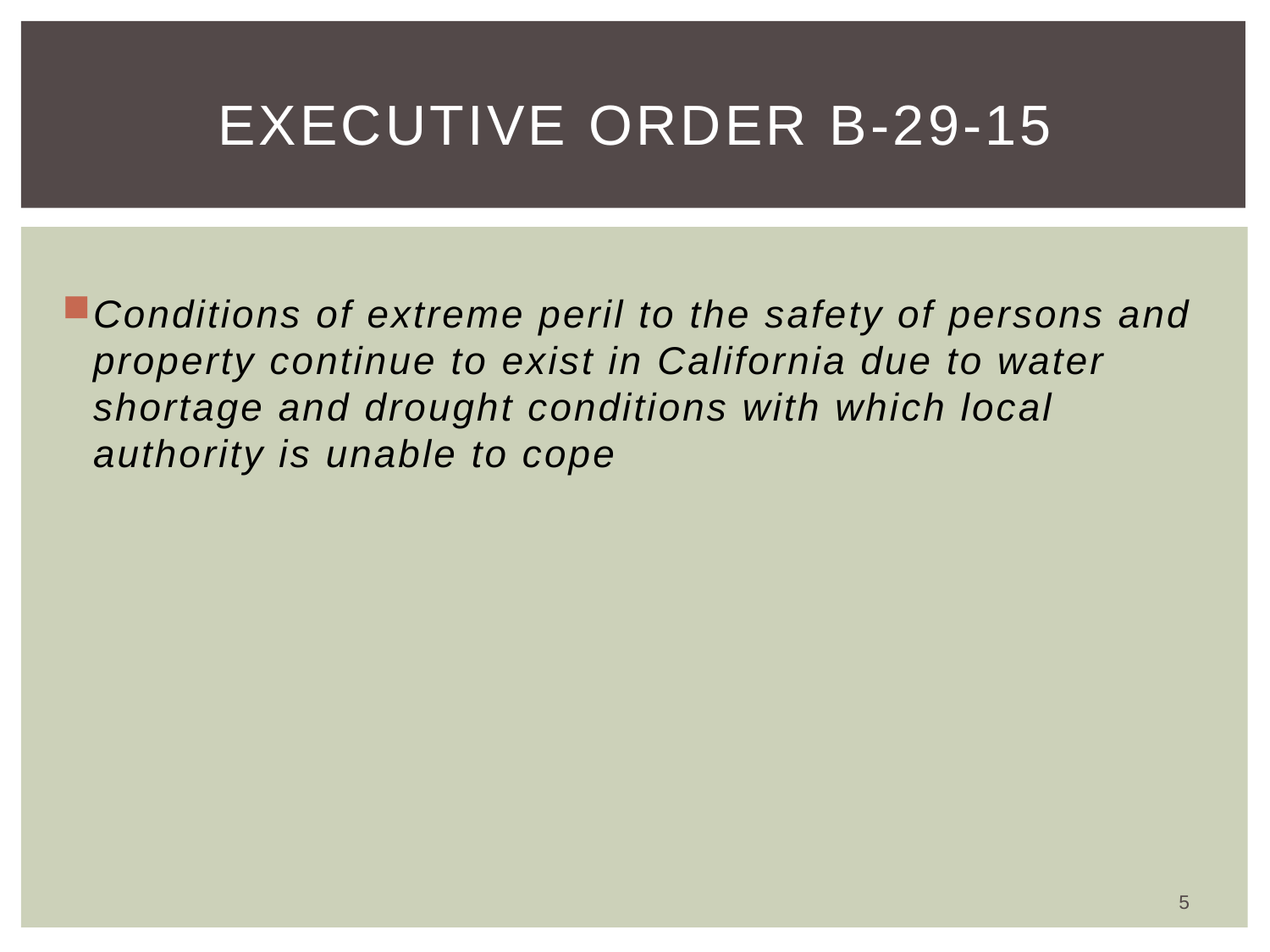

# EXECUTIVE ORDER B-29-15

Conditions of extreme peril to the safety of persons and property continue to exist in California due to water shortage and drought conditions with which local authority is unable to cope

5